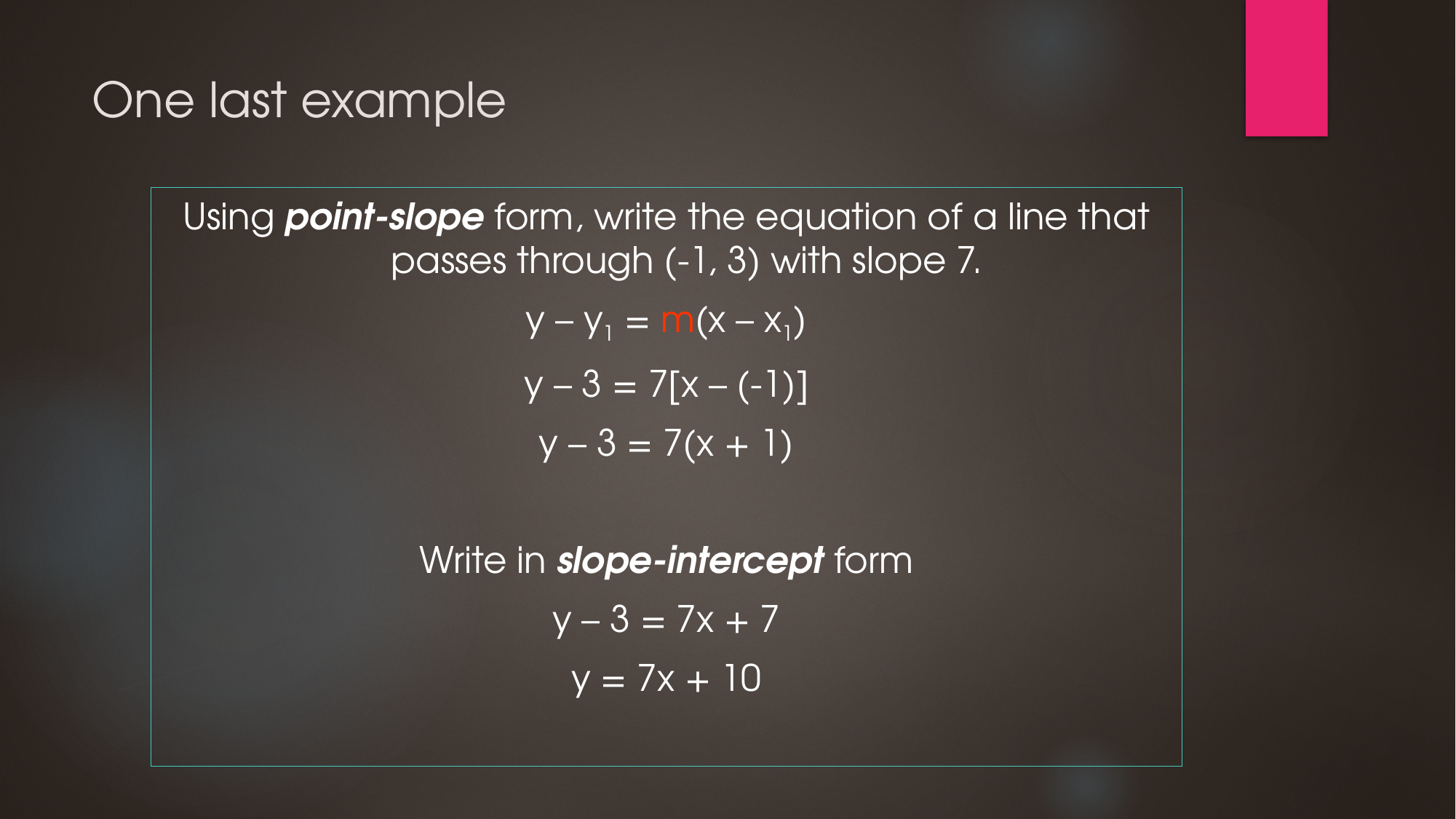

# One last example
Using point-slope form, write the equation of a line that passes through (-1, 3) with slope 7.
y – y1 = m(x – x1)
y – 3 = 7[x – (-1)]
y – 3 = 7(x + 1)

Write in slope-intercept form
y – 3 = 7x + 7
y = 7x + 10